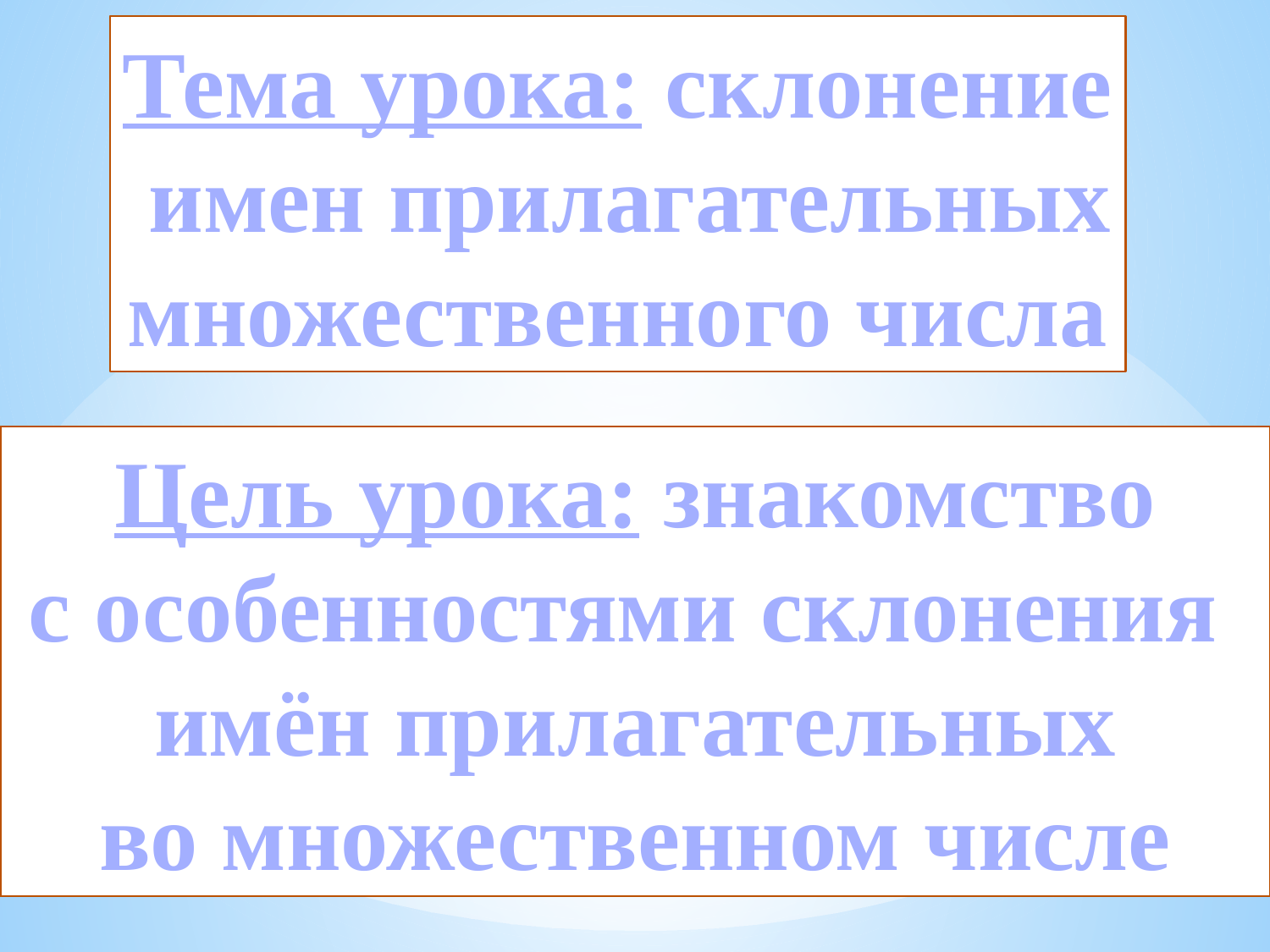

Тема урока: склонение
 имен прилагательных
множественного числа
Цель урока: знакомство
с особенностями склонения
имён прилагательных
во множественном числе